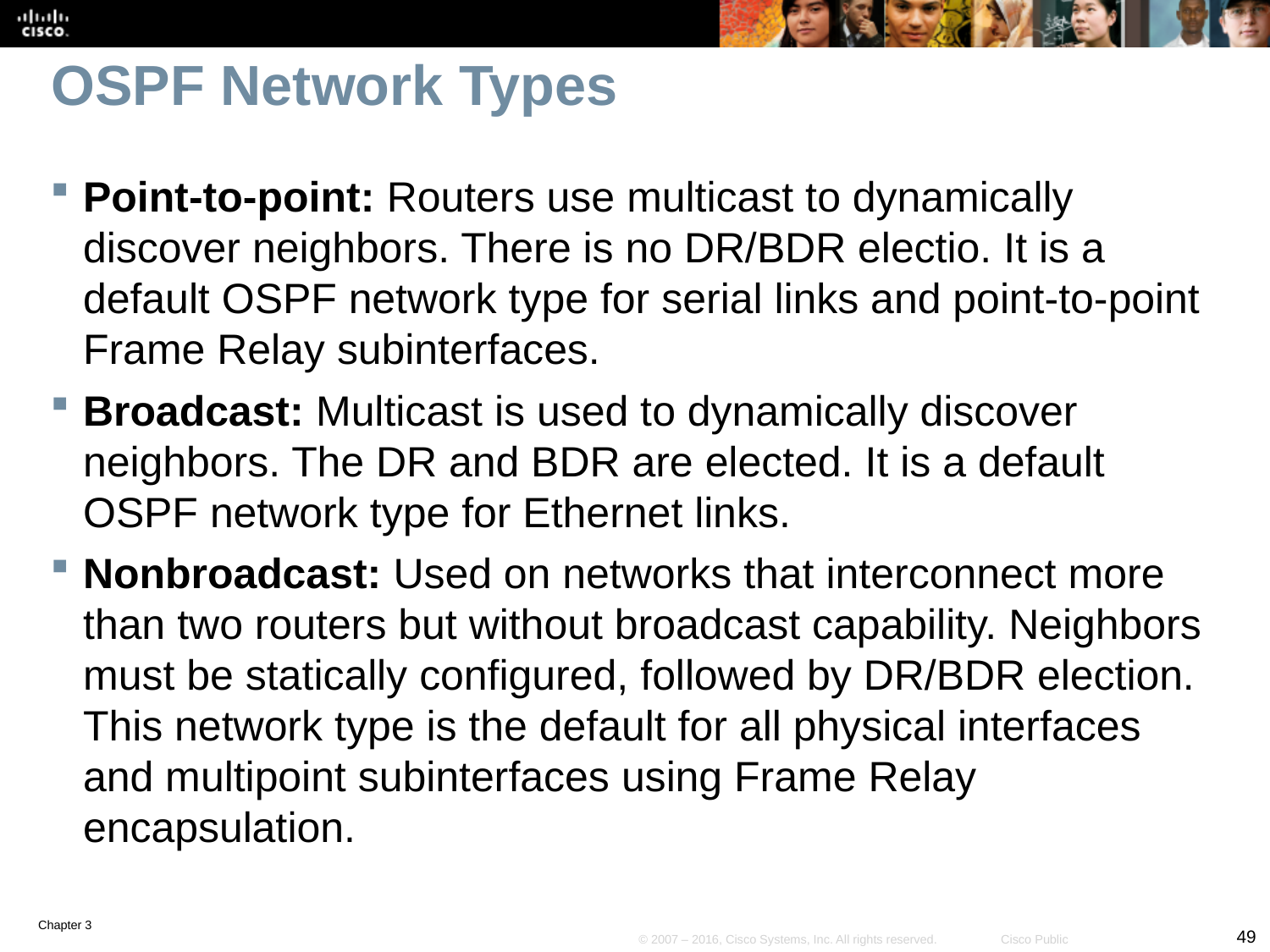

# OSPF Network Types
Point-to-point: Routers use multicast to dynamically discover neighbors. There is no DR/BDR electio. It is a default OSPF network type for serial links and point-to-point Frame Relay subinterfaces.
Broadcast: Multicast is used to dynamically discover neighbors. The DR and BDR are elected. It is a default OSPF network type for Ethernet links.
Nonbroadcast: Used on networks that interconnect more than two routers but without broadcast capability. Neighbors must be statically configured, followed by DR/BDR election. This network type is the default for all physical interfaces and multipoint subinterfaces using Frame Relay encapsulation.